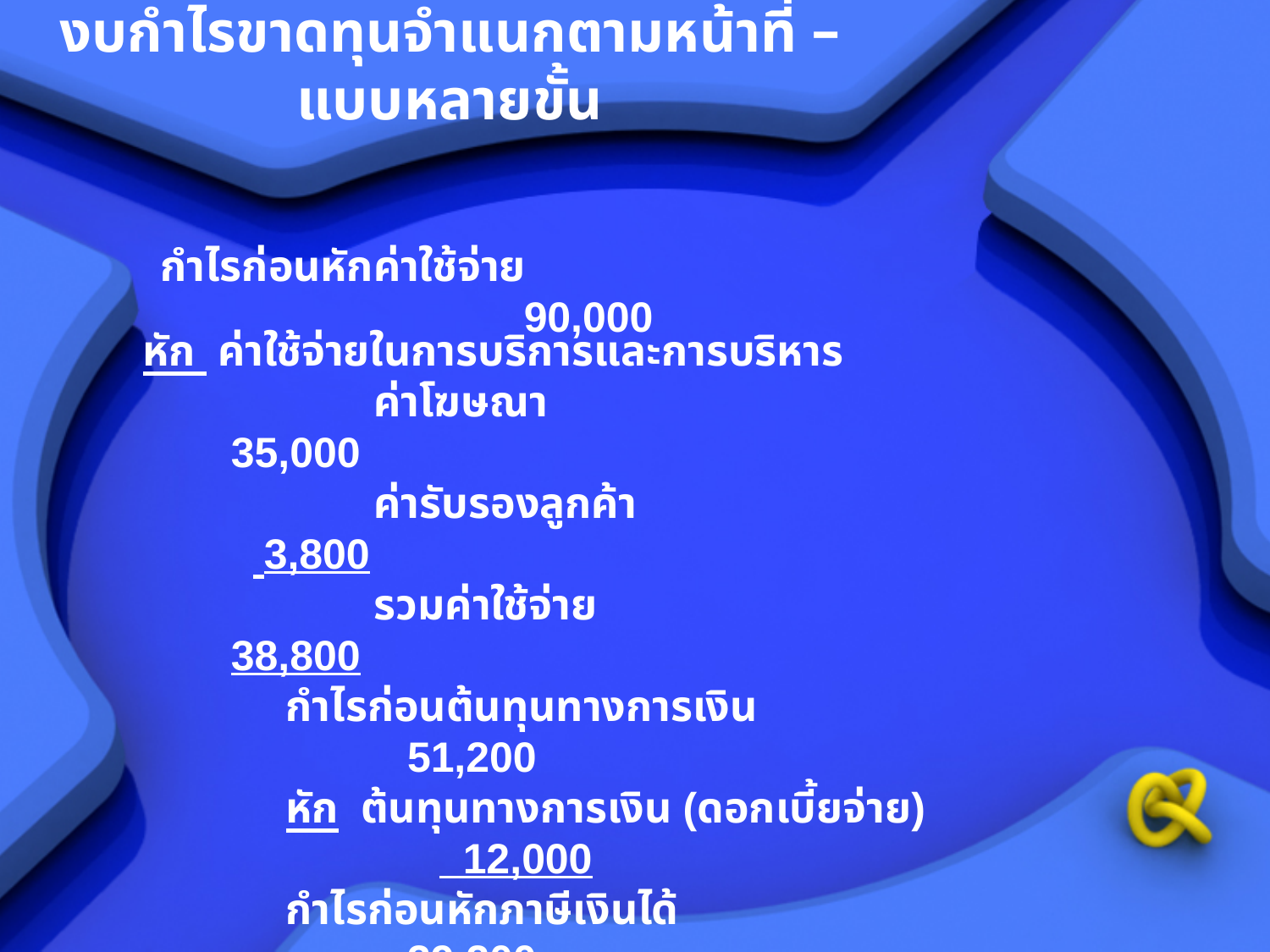

# งบกำไรขาดทุนจำแนกตามหน้าที่ – แบบหลายขั้น
กำไรก่อนหักค่าใช้จ่าย                                                                                     90,000
หัก  ค่าใช้จ่ายในการบริการและการบริหาร
                     ค่าโฆษณา                                                                      35,000
                     ค่ารับรองลูกค้า                                                                 3,800
                     รวมค่าใช้จ่าย                                                                  38,800
             กำไรก่อนต้นทุนทางการเงิน                                                                   51,200
             หัก  ต้นทุนทางการเงิน (ดอกเบี้ยจ่าย)                                                     12,000
             กำไรก่อนหักภาษีเงินได้                                                                          39,200
             หัก  ภาษีเงินได้                                                                                             XX
            กำไรสุทธิ                                                                                                 39,200